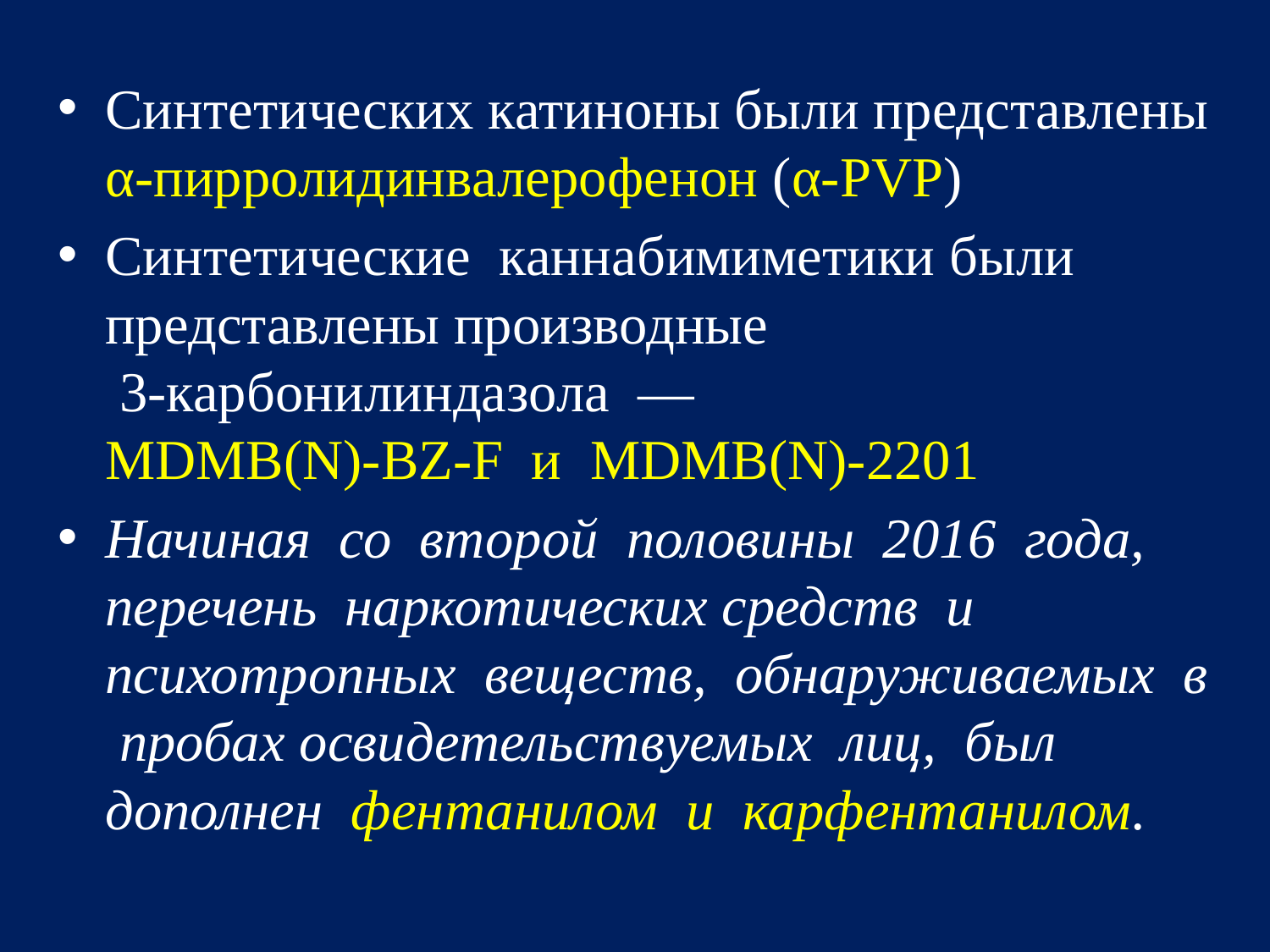

Синтетических катиноны были представлены
α-пирролидинвалерофенон (α-PVP)
Синтетические  каннабимиметики были представлены производные
 3-карбонилиндазола  —
MDMB(N)-BZ-F  и  MDMB(N)-2201
Начиная  со  второй  половины  2016  года,    перечень  наркотических средств  и  психотропных  веществ,  обнаруживаемых  в  пробах освидетельствуемых  лиц,  был  дополнен  фентанилом  и  карфентанилом.